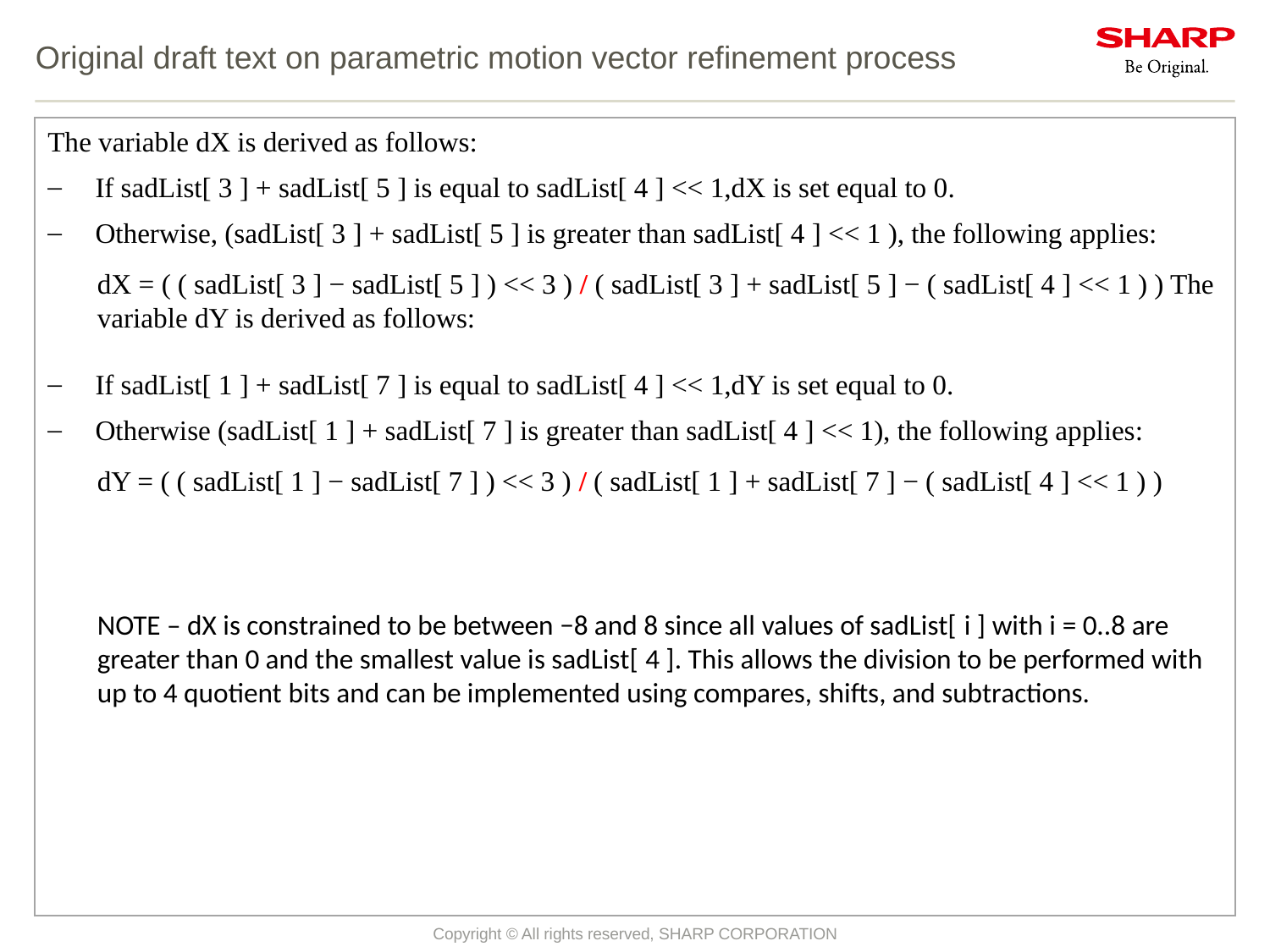

# Original draft text on parametric motion vector refinement process

The variable dX is derived as follows:
If sadList[ 3 ] + sadList[ 5 ] is equal to sadList[ 4 ] << 1,dX is set equal to 0.
Otherwise, (sadList[ 3 ] + sadList[ 5 ] is greater than sadList[ 4 ] << 1 ), the following applies:
dX = ( ( sadList[ 3 ] − sadList[ 5 ] ) << 3 ) / ( sadList[ 3 ] + sadList[ 5 ] − ( sadList[ 4 ] << 1 ) ) The variable dY is derived as follows:
If sadList[ 1 ] + sadList[ 7 ] is equal to sadList[ 4 ] << 1,dY is set equal to 0.
Otherwise (sadList[ 1 ] + sadList[ 7 ] is greater than sadList[ 4 ] << 1), the following applies:
dY = ( ( sadList[ 1 ] − sadList[ 7 ] ) << 3 ) / ( sadList[ 1 ] + sadList[ 7 ] − ( sadList[ 4 ] << 1 ) )

NOTE – dX is constrained to be between −8 and 8 since all values of sadList[ i ] with i = 0..8 are greater than 0 and the smallest value is sadList[ 4 ]. This allows the division to be performed with up to 4 quotient bits and can be implemented using compares, shifts, and subtractions.

Copyright © All rights reserved, SHARP CORPORATION